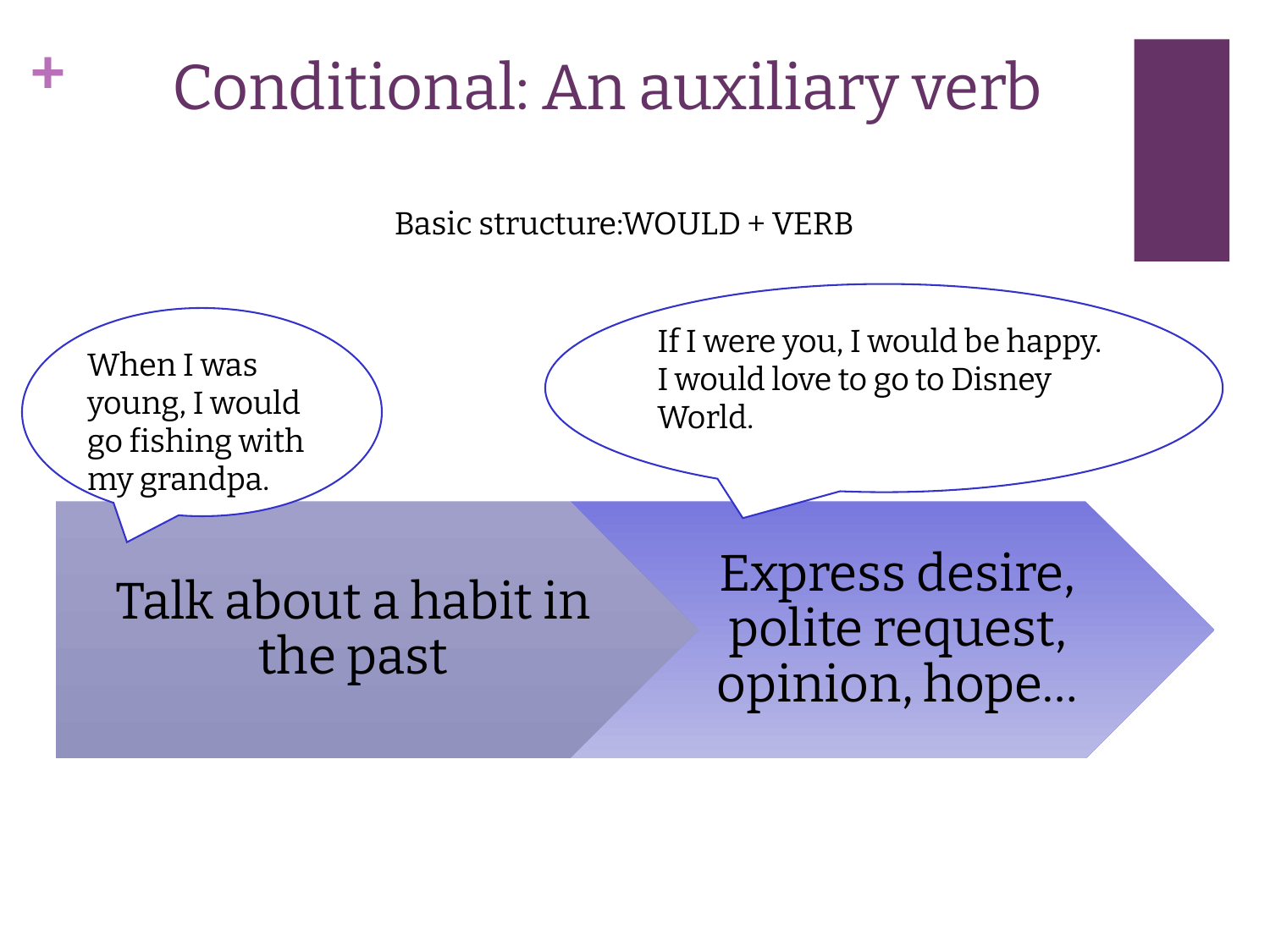

Conditional: An auxiliary verb

Basic structure:WOULD + VERB
If I were you, I would be happy.
I would love to go to Disney World.
When I was young, I would go fishing with my grandpa.
Talk about a habit in the past
Express desire, polite request, opinion, hope…